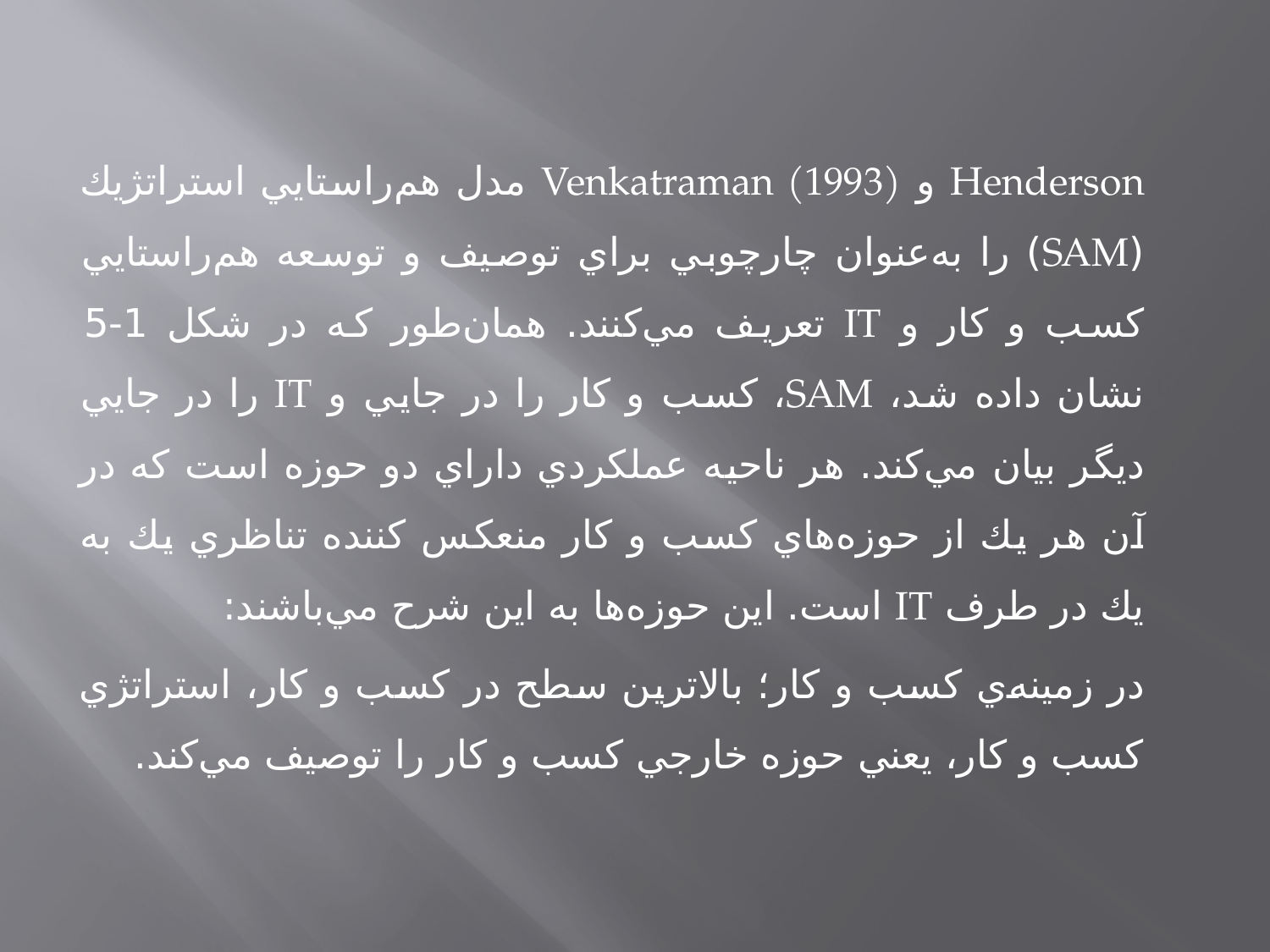

Henderson و Venkatraman (1993) مدل هم‌راستايي استراتژيك (SAM) را به‌عنوان چارچوبي براي توصيف و توسعه هم‌راستايي كسب و كار و IT تعريف مي‌كنند. همان‌طور كه در شكل 1-5 نشان داده شد، SAM، كسب و كار را در جايي و IT را در جايي ديگر بيان مي‌كند. هر ناحيه عملكردي داراي دو حوزه است كه در آن هر يك از حوزه‌هاي كسب و كار منعكس كننده تناظري يك به يك در طرف IT است. اين حوزه‌ها به اين شرح مي‌باشند:
در زمينه‌ي كسب و كار؛ بالاترين سطح در كسب و كار، استراتژي كسب و كار، يعني حوزه خارجي كسب و كار را توصيف مي‌كند.